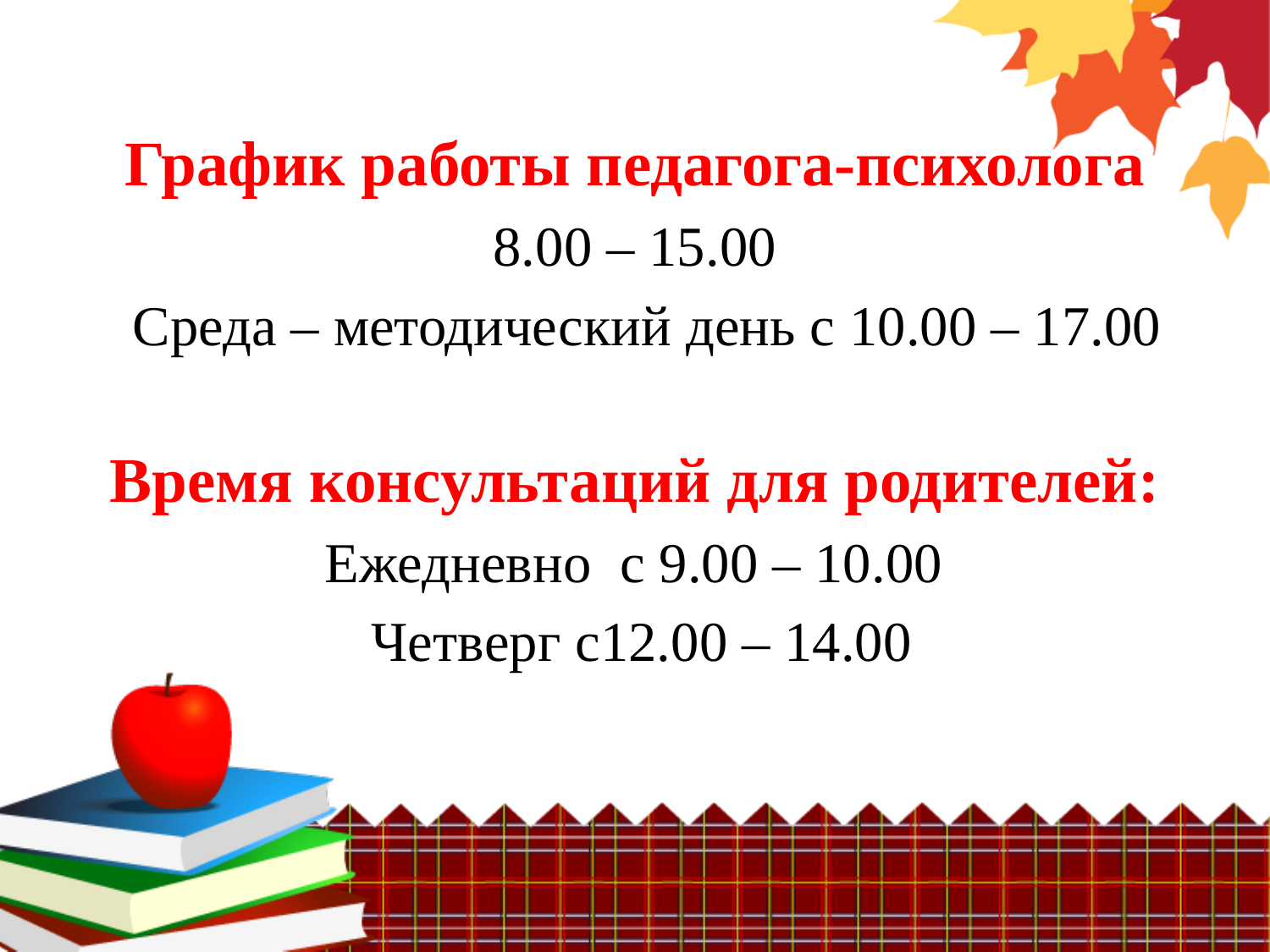

График работы педагога-психолога
8.00 – 15.00
    Среда – методический день с 10.00 – 17.00

Время консультаций для родителей:
 Ежедневно  с 9.00 – 10.00
 Четверг с12.00 – 14.00